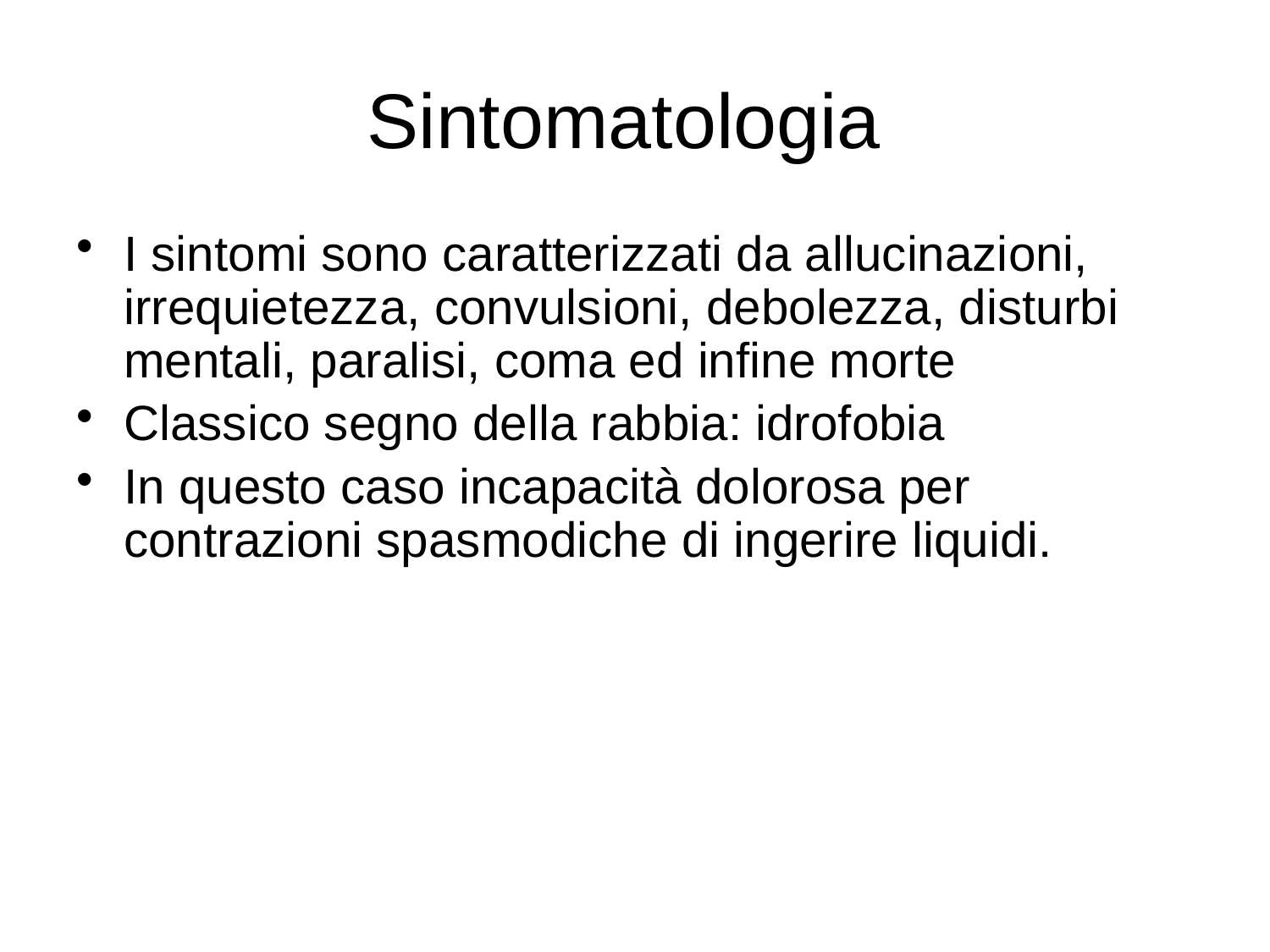

# Sintomatologia
I sintomi sono caratterizzati da allucinazioni, irrequietezza, convulsioni, debolezza, disturbi mentali, paralisi, coma ed infine morte
Classico segno della rabbia: idrofobia
In questo caso incapacità dolorosa per contrazioni spasmodiche di ingerire liquidi.